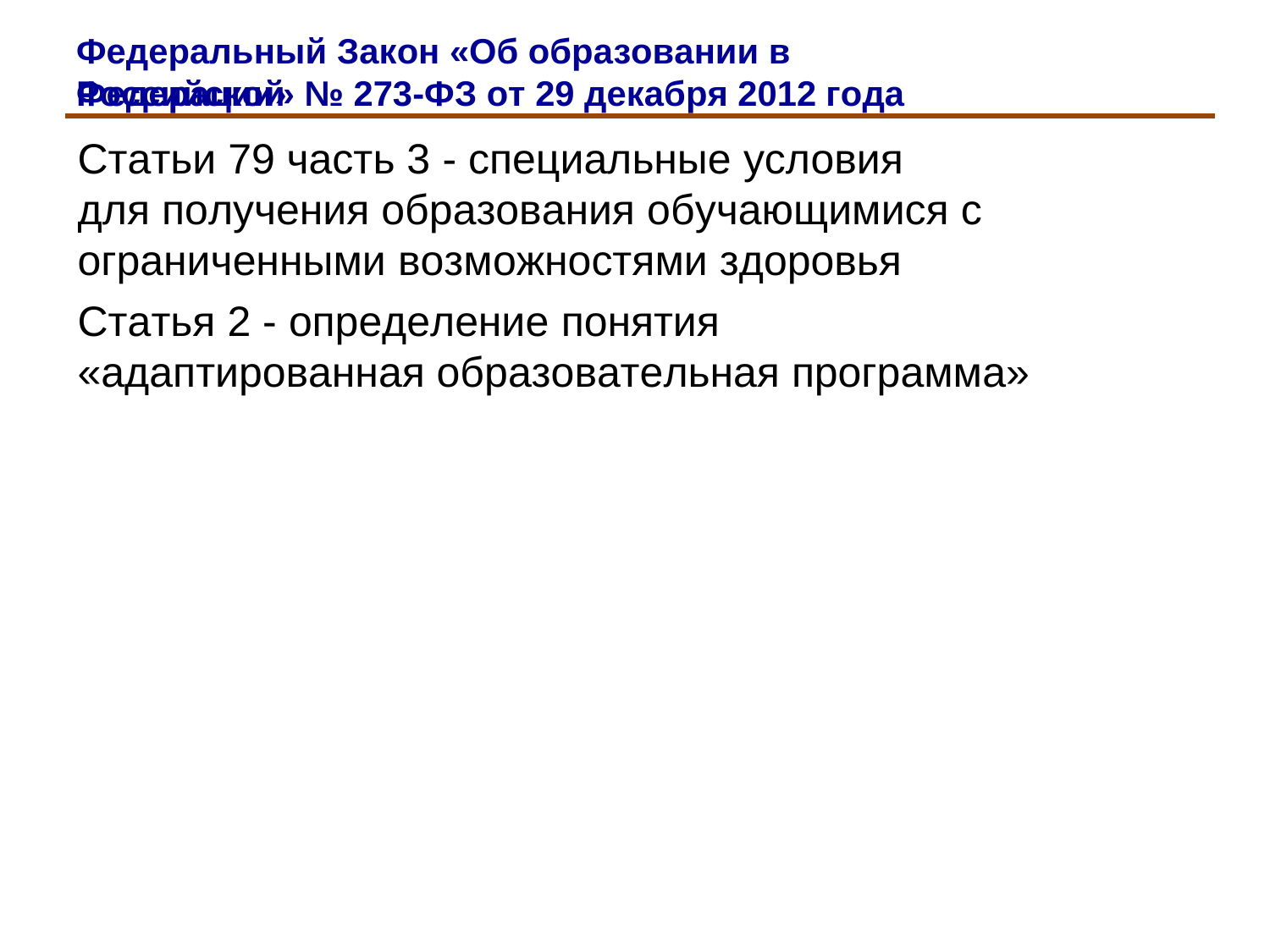

Федеральный Закон «Об образовании в Российской
Федерации» № 273-ФЗ от 29 декабря 2012 года
Статьи 79 часть 3 - специальные условия для получения образования обучающимися с ограниченными возможностями здоровья
Статья 2 - определение понятия «адаптированная образовательная программа»